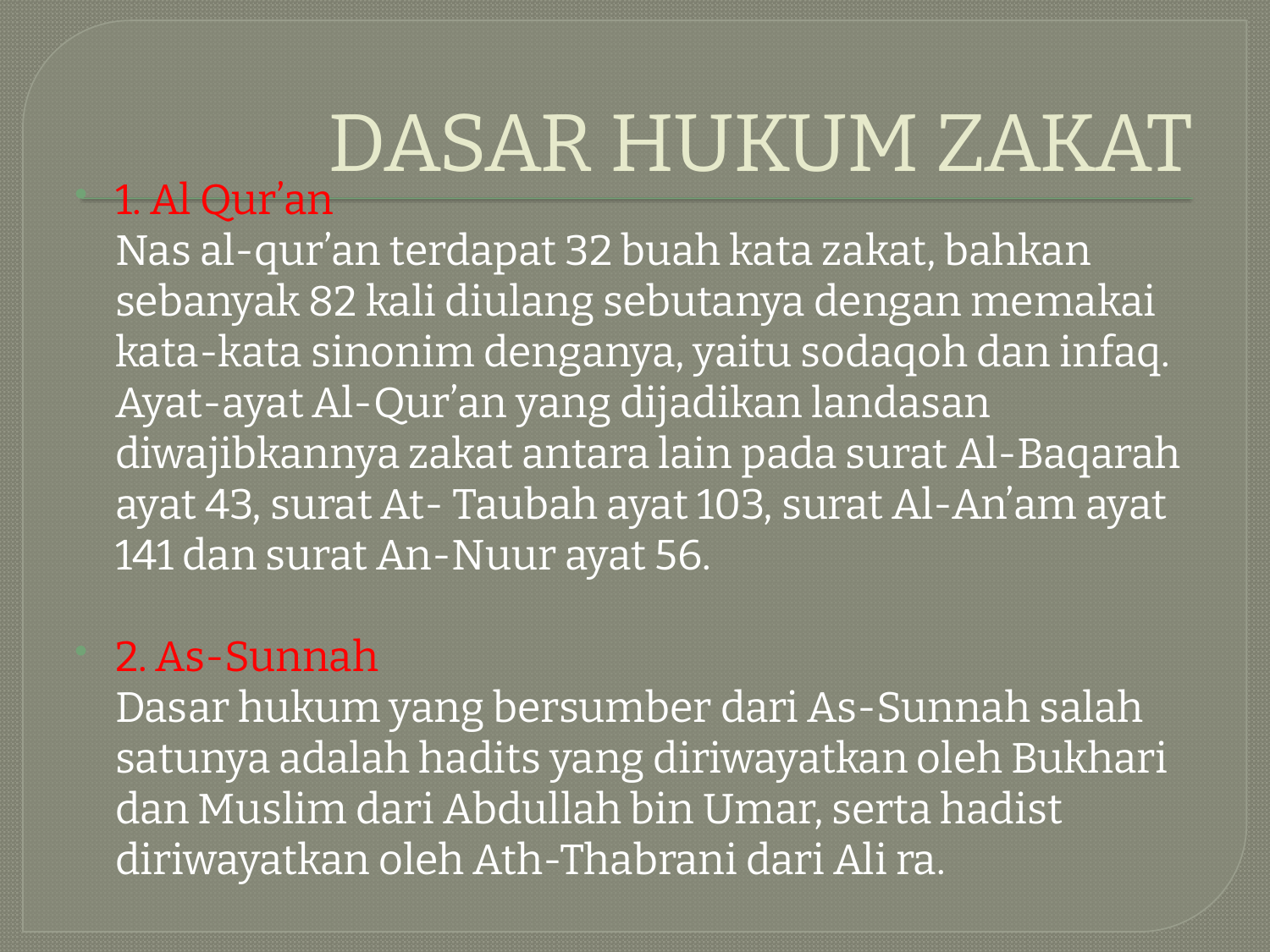

# DASAR HUKUM ZAKAT
1. Al Qur’an
	Nas al-qur’an terdapat 32 buah kata zakat, bahkan sebanyak 82 kali diulang sebutanya dengan memakai kata-kata sinonim denganya, yaitu sodaqoh dan infaq. Ayat-ayat Al-Qur’an yang dijadikan landasan diwajibkannya zakat antara lain pada surat Al-Baqarah ayat 43, surat At- Taubah ayat 103, surat Al-An’am ayat 141 dan surat An-Nuur ayat 56.

2. As-Sunnah
	Dasar hukum yang bersumber dari As-Sunnah salah satunya adalah hadits yang diriwayatkan oleh Bukhari dan Muslim dari Abdullah bin Umar, serta hadist diriwayatkan oleh Ath-Thabrani dari Ali ra.